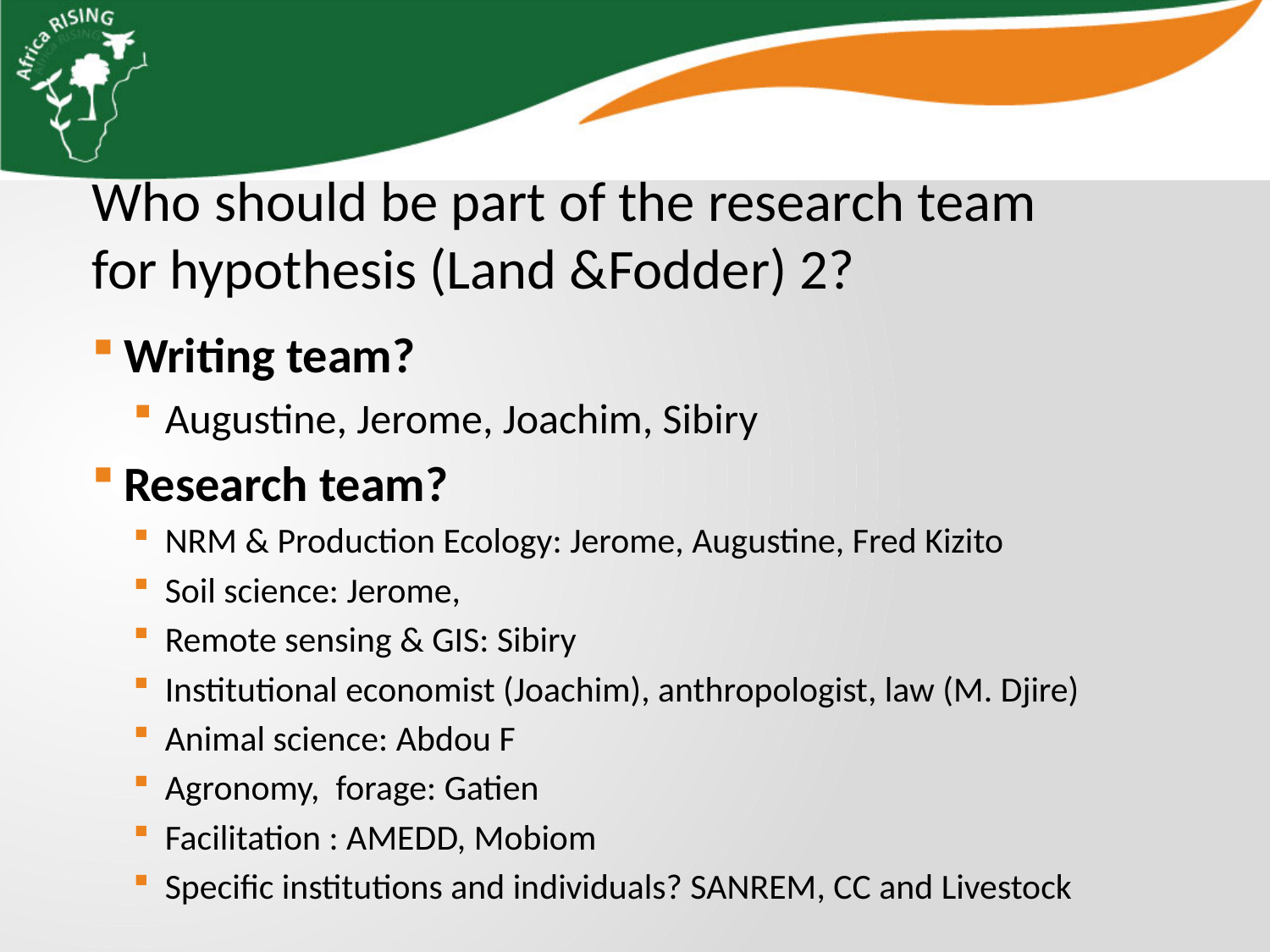

Who should be part of the research team for hypothesis (Land &Fodder) 2?
Writing team?
Augustine, Jerome, Joachim, Sibiry
Research team?
NRM & Production Ecology: Jerome, Augustine, Fred Kizito
Soil science: Jerome,
Remote sensing & GIS: Sibiry
Institutional economist (Joachim), anthropologist, law (M. Djire)
Animal science: Abdou F
Agronomy,  forage: Gatien
Facilitation : AMEDD, Mobiom
Specific institutions and individuals? SANREM, CC and Livestock